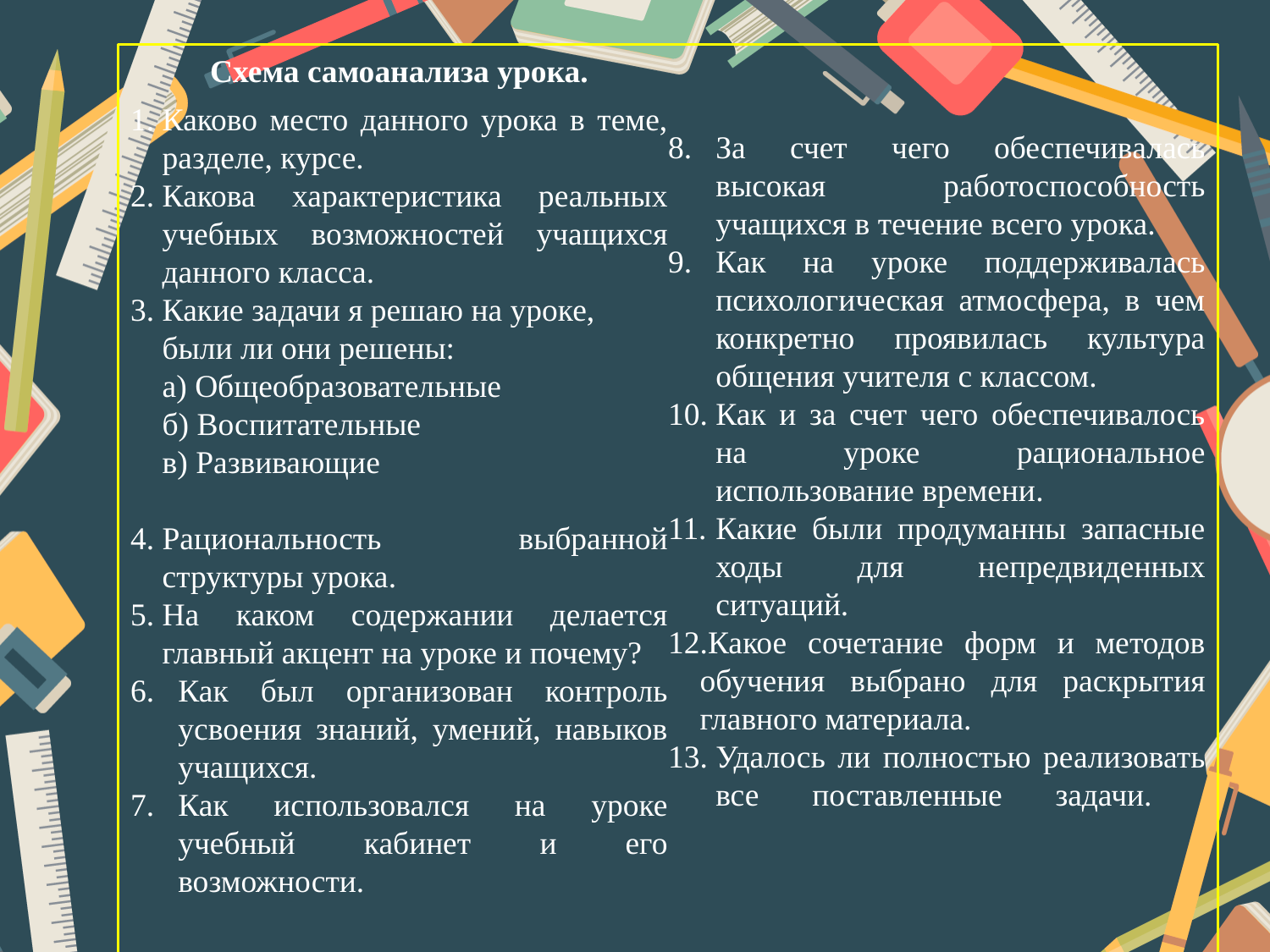

Схема самоанализа урока.
Каково место данного урока в теме, разделе, курсе.
Какова характеристика реальных учебных возможностей учащихся данного класса.
Какие задачи я решаю на уроке, были ли они решены:
а) Общеобразовательные
б) Воспитательные
в) Развивающие
Рациональность выбранной структуры урока.
На каком содержании делается главный акцент на уроке и почему?
Как был организован контроль усвоения знаний, умений, навыков учащихся.
Как использовался на уроке учебный кабинет и его возможности.

За счет чего обеспечивалась высокая работоспособность учащихся в течение всего урока.
Как на уроке поддерживалась психологическая атмосфера, в чем конкретно проявилась культура общения учителя с классом.
Как и за счет чего обеспечивалось на уроке рациональное использование времени.
Какие были продуманны запасные ходы для непредвиденных ситуаций.
Какое сочетание форм и методов обучения выбрано для раскрытия главного материала.
Удалось ли полностью реализовать все поставленные задачи.